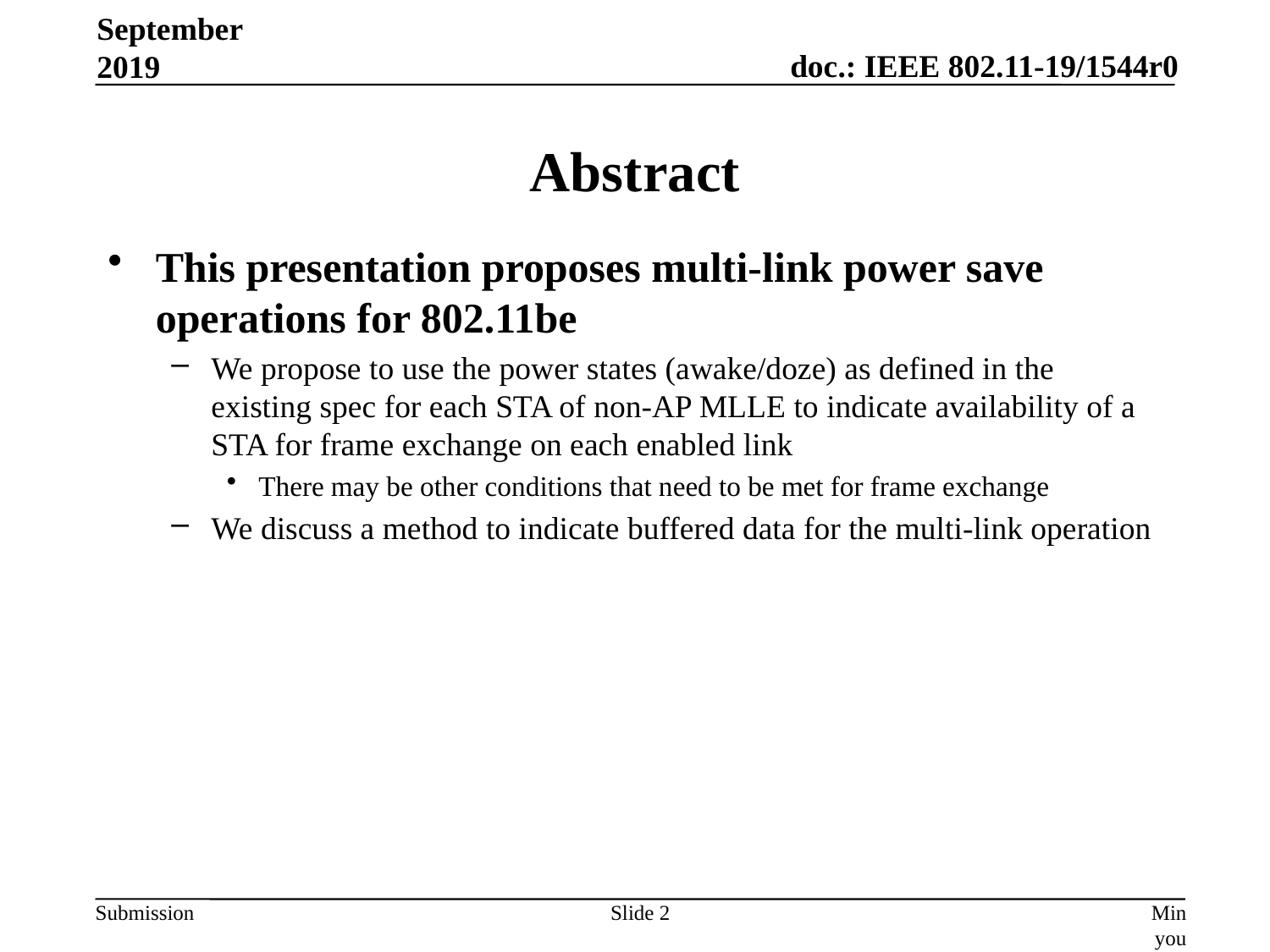

September 2019
# Abstract
This presentation proposes multi-link power save operations for 802.11be
We propose to use the power states (awake/doze) as defined in the existing spec for each STA of non-AP MLLE to indicate availability of a STA for frame exchange on each enabled link
There may be other conditions that need to be met for frame exchange
We discuss a method to indicate buffered data for the multi-link operation
Slide 2
Minyoung Park et.al., (Intel Corporation)